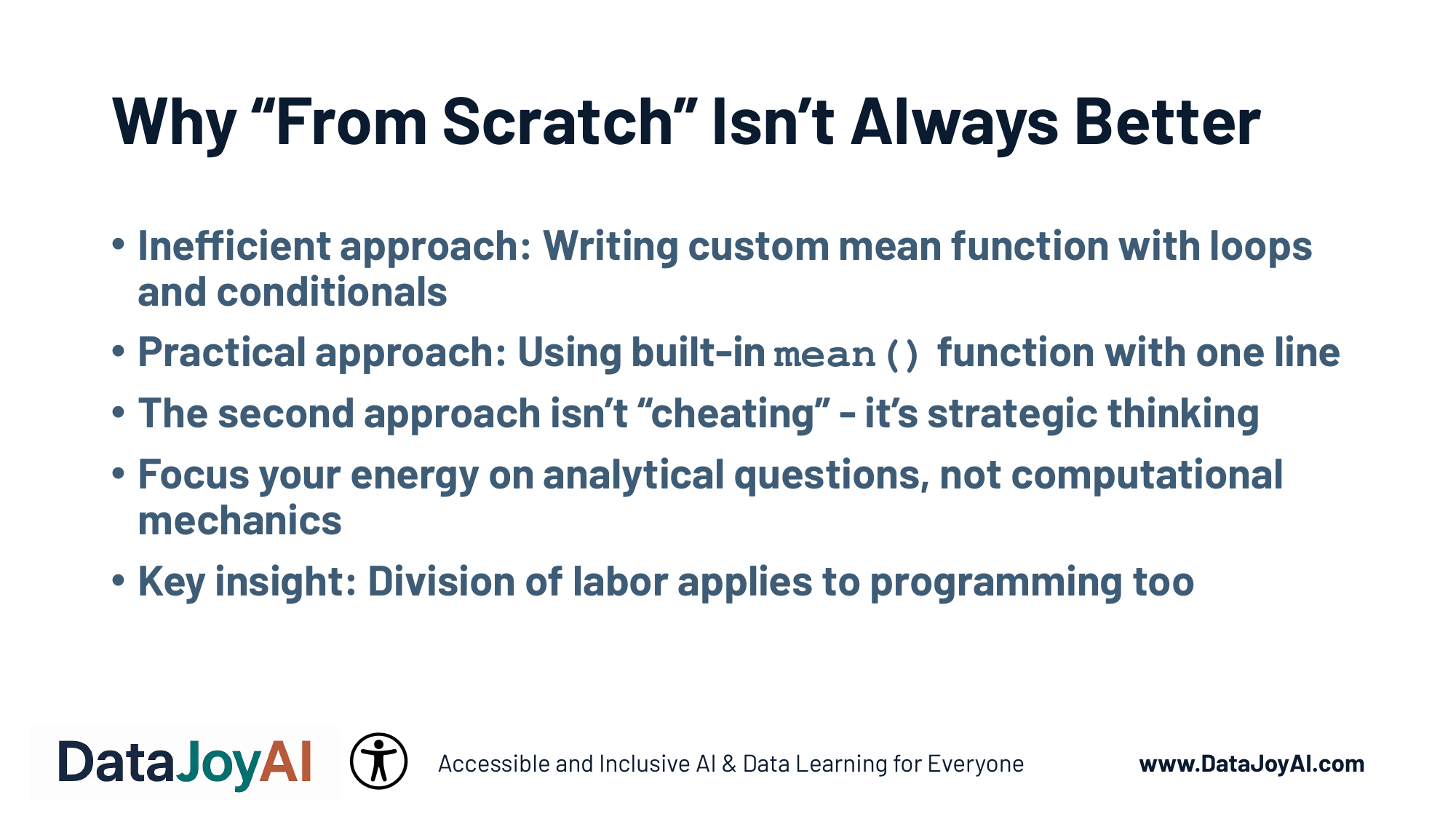

# Why “From Scratch” Isn’t Always Better
Inefficient approach: Writing custom mean function with loops and conditionals
Practical approach: Using built-in mean() function with one line
The second approach isn’t “cheating” - it’s strategic thinking
Focus your energy on analytical questions, not computational mechanics
Key insight: Division of labor applies to programming too